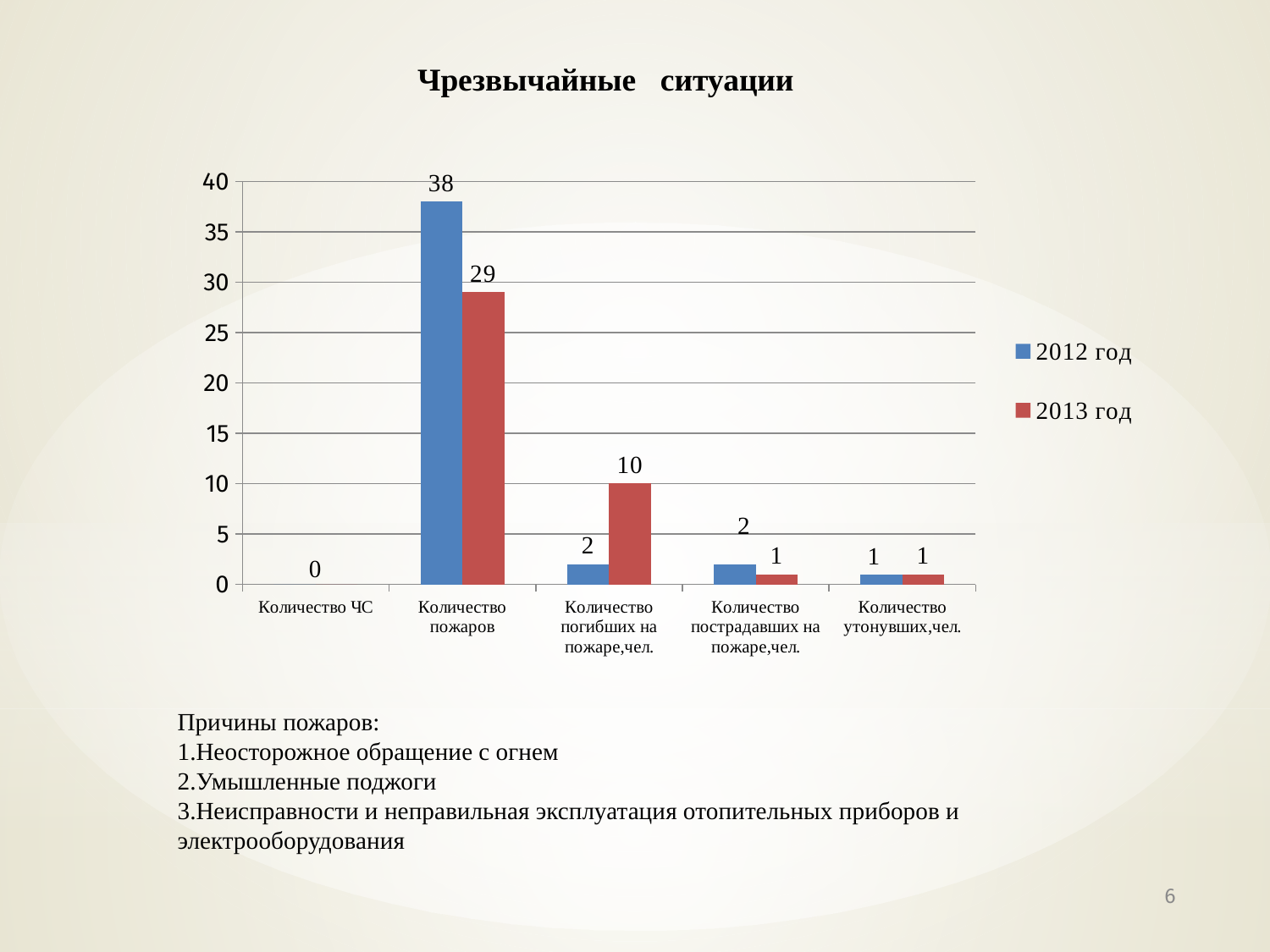

Чрезвычайные   ситуации

### Chart

| Category | 2012 год | 2013 год |
|---|---|---|
| Количество ЧС | 0.0 | 0.0 |
| Количество пожаров | 38.0 | 29.0 |
| Количество погибших на пожаре,чел. | 2.0 | 10.0 |
| Количество пострадавших на пожаре,чел. | 2.0 | 1.0 |
| Количество утонувших,чел. | 1.0 | 1.0 |
Причины пожаров:
1.Неосторожное обращение с огнем
2.Умышленные поджоги
3.Неисправности и неправильная эксплуатация отопительных приборов и электрооборудования
6